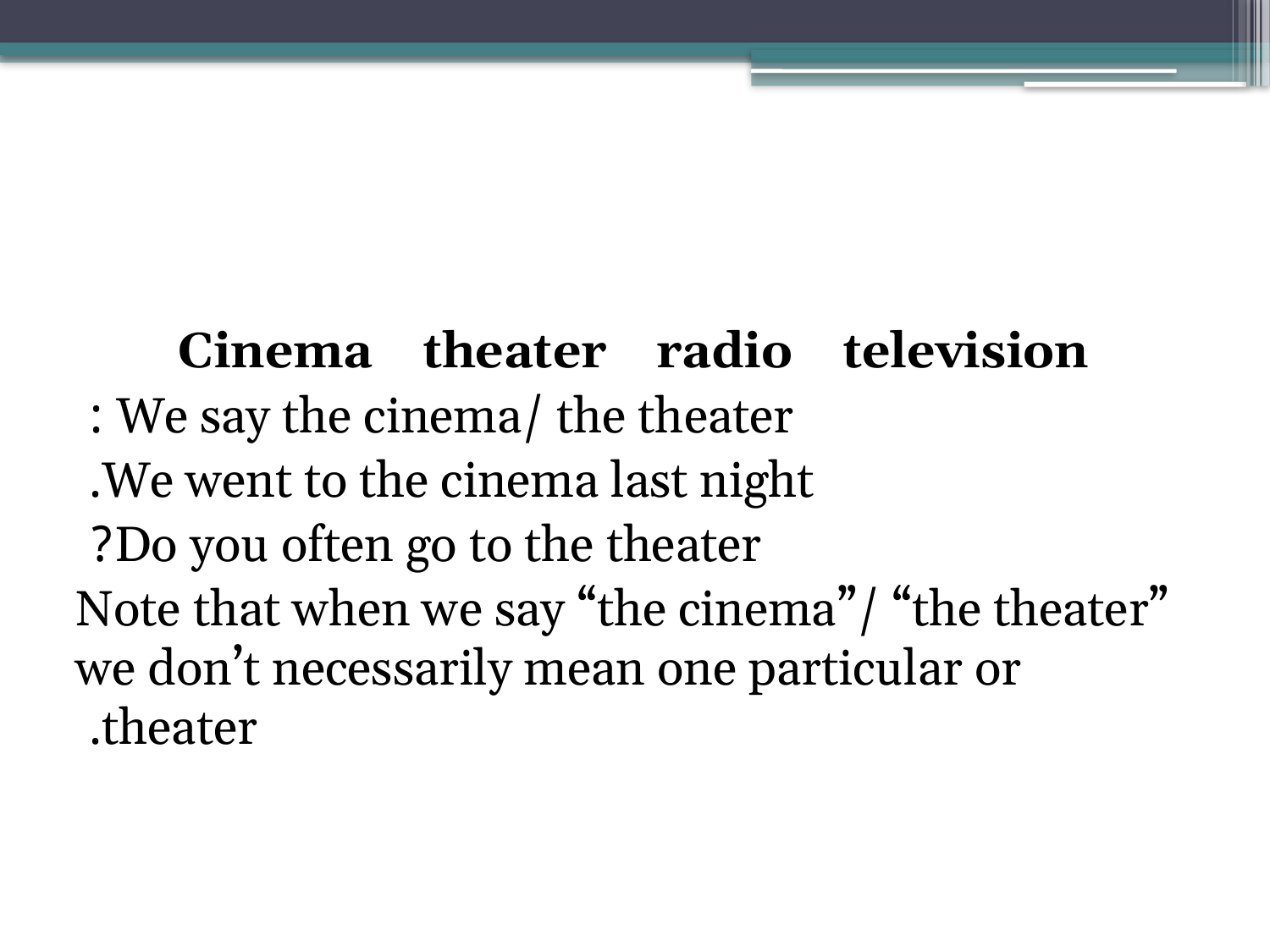

#
Cinema    theater    radio    television
We say the cinema/ the theater :
We went to the cinema last night.
Do you often go to the theater?
Note that when we say “the cinema”/ “the theater” we don’t necessarily mean one particular or theater.